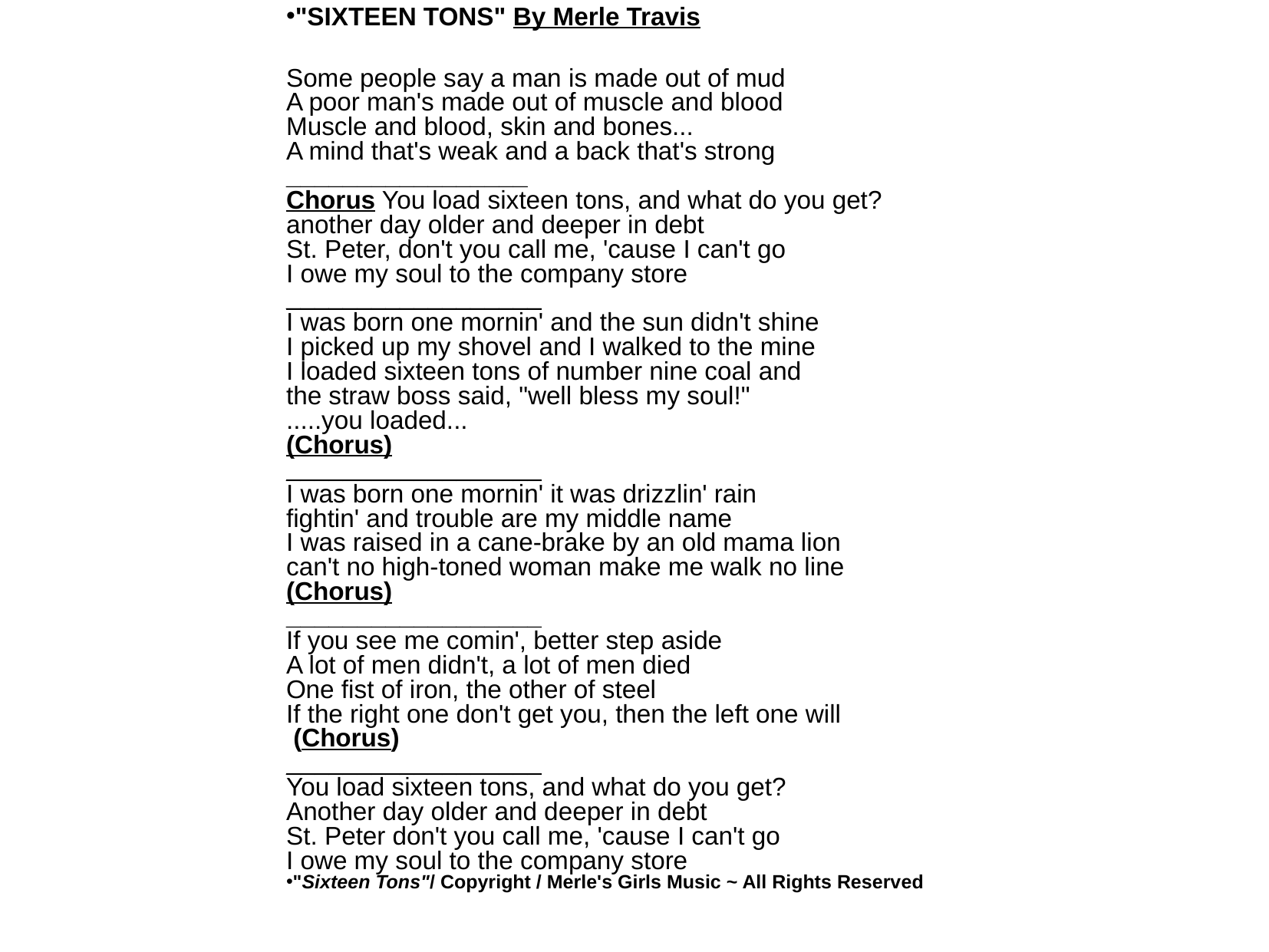

"SIXTEEN TONS" By Merle Travis

Some people say a man is made out of mud
A poor man's made out of muscle and blood
Muscle and blood, skin and bones...
A mind that's weak and a back that's strong
_________________
Chorus You load sixteen tons, and what do you get?
another day older and deeper in debt
St. Peter, don't you call me, 'cause I can't go
I owe my soul to the company store
__________________
I was born one mornin' and the sun didn't shine
I picked up my shovel and I walked to the mine
I loaded sixteen tons of number nine coal and
the straw boss said, "well bless my soul!"
.....you loaded...
(Chorus)
__________________
I was born one mornin' it was drizzlin' rain
fightin' and trouble are my middle name
I was raised in a cane-brake by an old mama lion
can't no high-toned woman make me walk no line
(Chorus)
__________________
If you see me comin', better step aside
A lot of men didn't, a lot of men died
One fist of iron, the other of steel
If the right one don't get you, then the left one will
 (Chorus)
__________________
You load sixteen tons, and what do you get?
Another day older and deeper in debt
St. Peter don't you call me, 'cause I can't go
I owe my soul to the company store
"Sixteen Tons"/ Copyright / Merle's Girls Music ~ All Rights Reserved